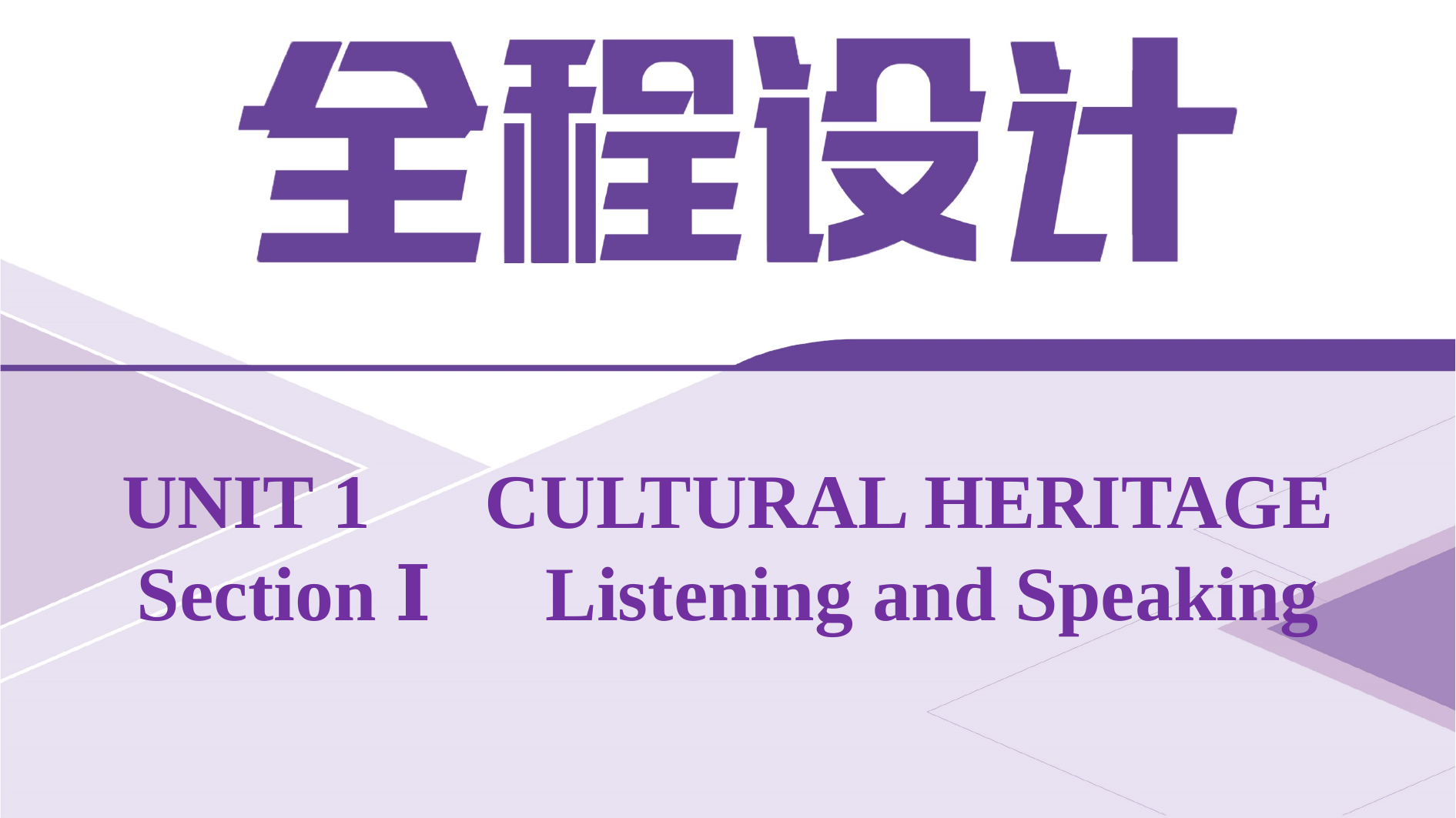

UNIT 1　CULTURAL HERITAGE
Section Ⅰ　Listening and Speaking